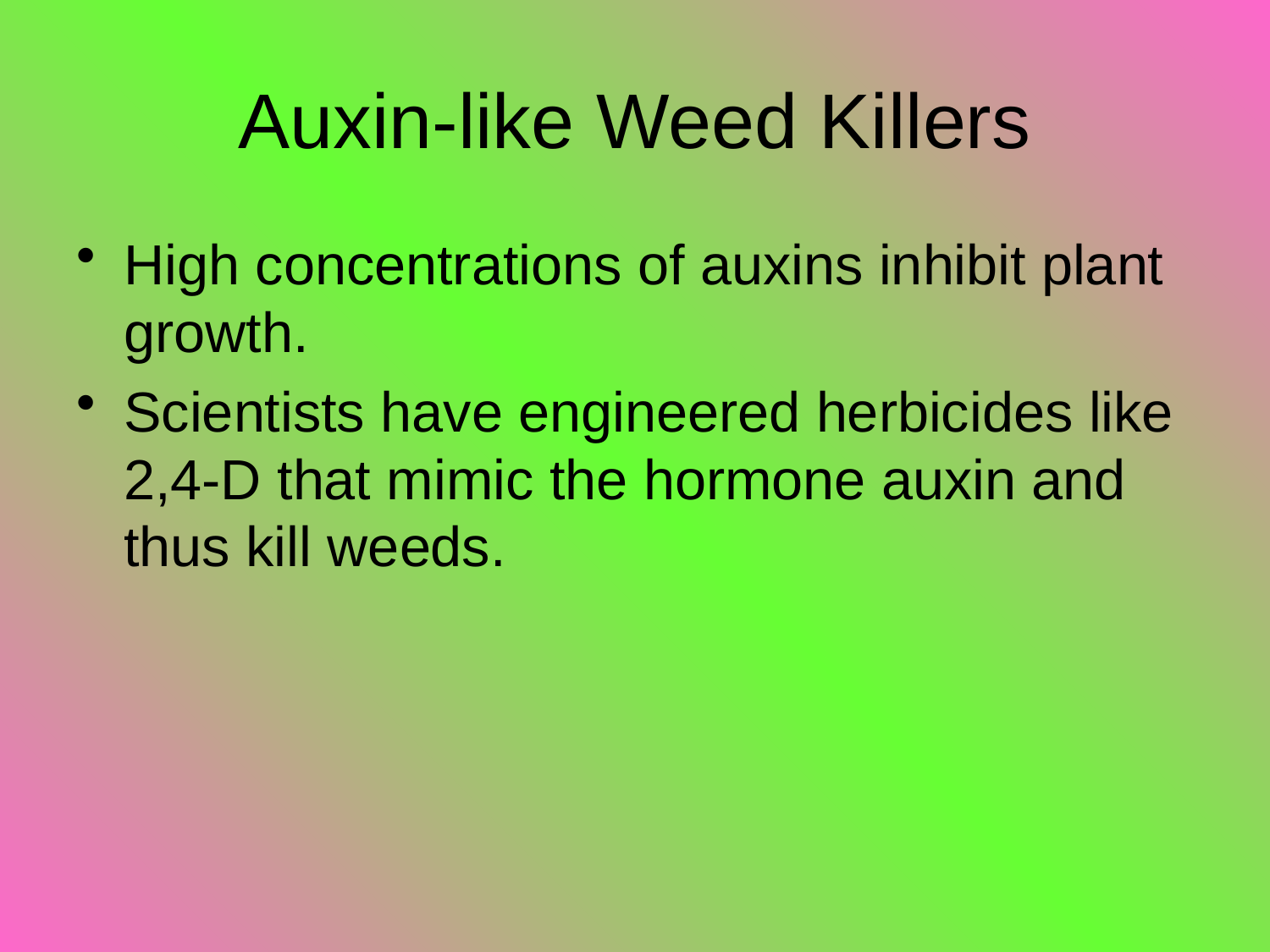

# Auxin-like Weed Killers
High concentrations of auxins inhibit plant growth.
Scientists have engineered herbicides like 2,4-D that mimic the hormone auxin and thus kill weeds.